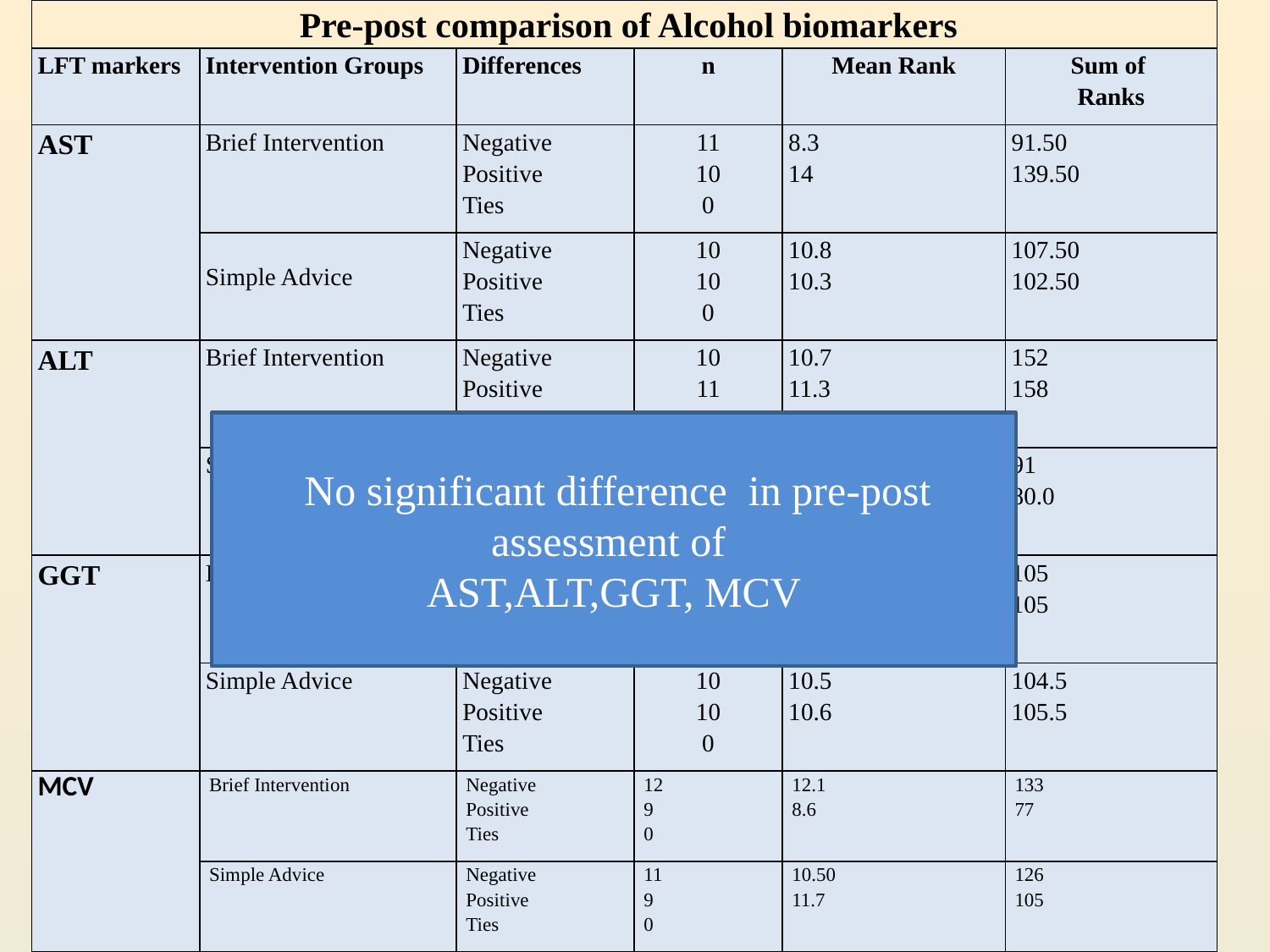

| Pre-post comparison of Alcohol biomarkers |  |  |  |  |  |
| --- | --- | --- | --- | --- | --- |
| LFT markers | Intervention Groups | Differences | n | Mean Rank | Sum of Ranks |
| AST | Brief Intervention | Negative Positive Ties | 11 10 0 | 8.3 14 | 91.50 139.50 |
|  | Simple Advice | Negative Positive Ties | 10 10 0 | 10.8 10.3 | 107.50 102.50 |
| ALT | Brief Intervention | Negative Positive Ties | 10 11 1 | 10.7 11.3 | 152 158 |
|  | Simple Advice | Negative Positive Ties | 9 9 2 | 10.1 8.9 | 91 80.0 |
| GGT | Brief Intervention | Negative Positive Ties | 11 9 1 | 9.6 11.7 | 105 105 |
|  | Simple Advice | Negative Positive Ties | 10 10 0 | 10.5 10.6 | 104.5 105.5 |
| MCV | Brief Intervention | Negative Positive Ties | 12 9 0 | 12.1 8.6 | 133 77 |
|  | Simple Advice | Negative Positive Ties | 11 9 0 | 10.50 11.7 | 126 105 |
 No significant difference  in pre-post assessment of
AST,ALT,GGT, MCV